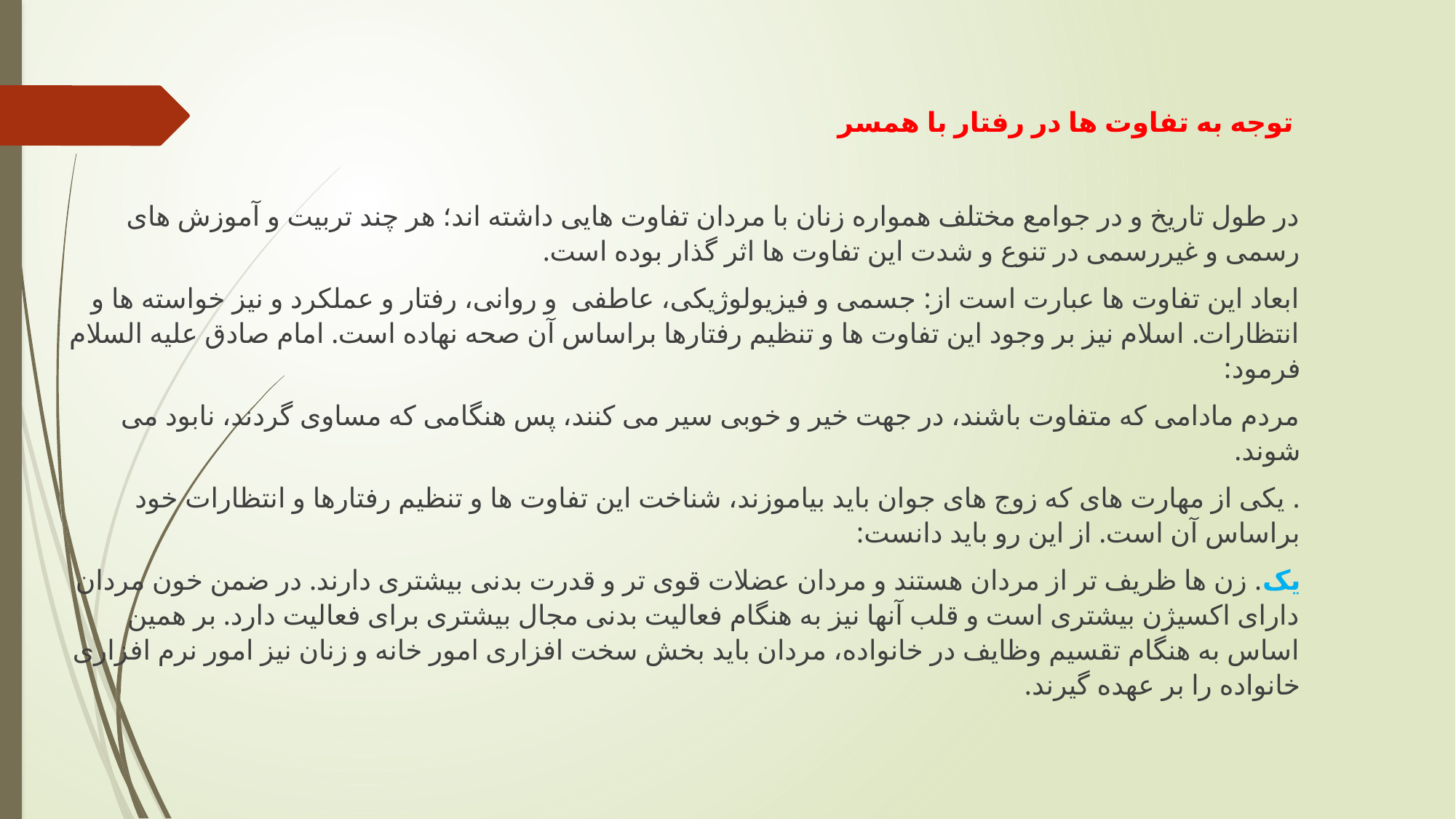

توجه به تفاوت ها در رفتار با همسر

در طول تاریخ و در جوامع مختلف همواره زنان با مردان تفاوت هایی داشته اند؛ هر چند تربیت و آموزش های رسمی و غیررسمی در تنوع و شدت این تفاوت ها اثر گذار بوده است.
ابعاد این تفاوت ها عبارت است از: جسمی و فیزیولوژیکی، عاطفی  و روانی، رفتار و عملکرد و نیز خواسته ها و انتظارات. اسلام نیز بر وجود این تفاوت ها و تنظیم رفتارها براساس آن صحه نهاده است. امام صادق علیه السلام فرمود:
مردم مادامی که متفاوت باشند، در جهت خیر و خوبی سیر می کنند، پس هنگامی که مساوی گردند، نابود می شوند.
. یکی از مهارت های که زوج های جوان باید بیاموزند، شناخت این تفاوت ها و تنظیم رفتارها و انتظارات خود براساس آن است. از این رو باید دانست:
یک. زن ها ظریف تر از مردان هستند و مردان عضلات قوی تر و قدرت بدنی بیشتری دارند‌. در ضمن خون مردان دارای اکسیژن بیشتری است و قلب آنها نیز به هنگام فعالیت بدنی مجال بیشتری برای فعالیت دارد. بر همین اساس به هنگام تقسیم وظایف در خانواده، مردان باید بخش سخت افزاری امور خانه و زنان نیز امور نرم افزاری خانواده را بر عهده گیرند.